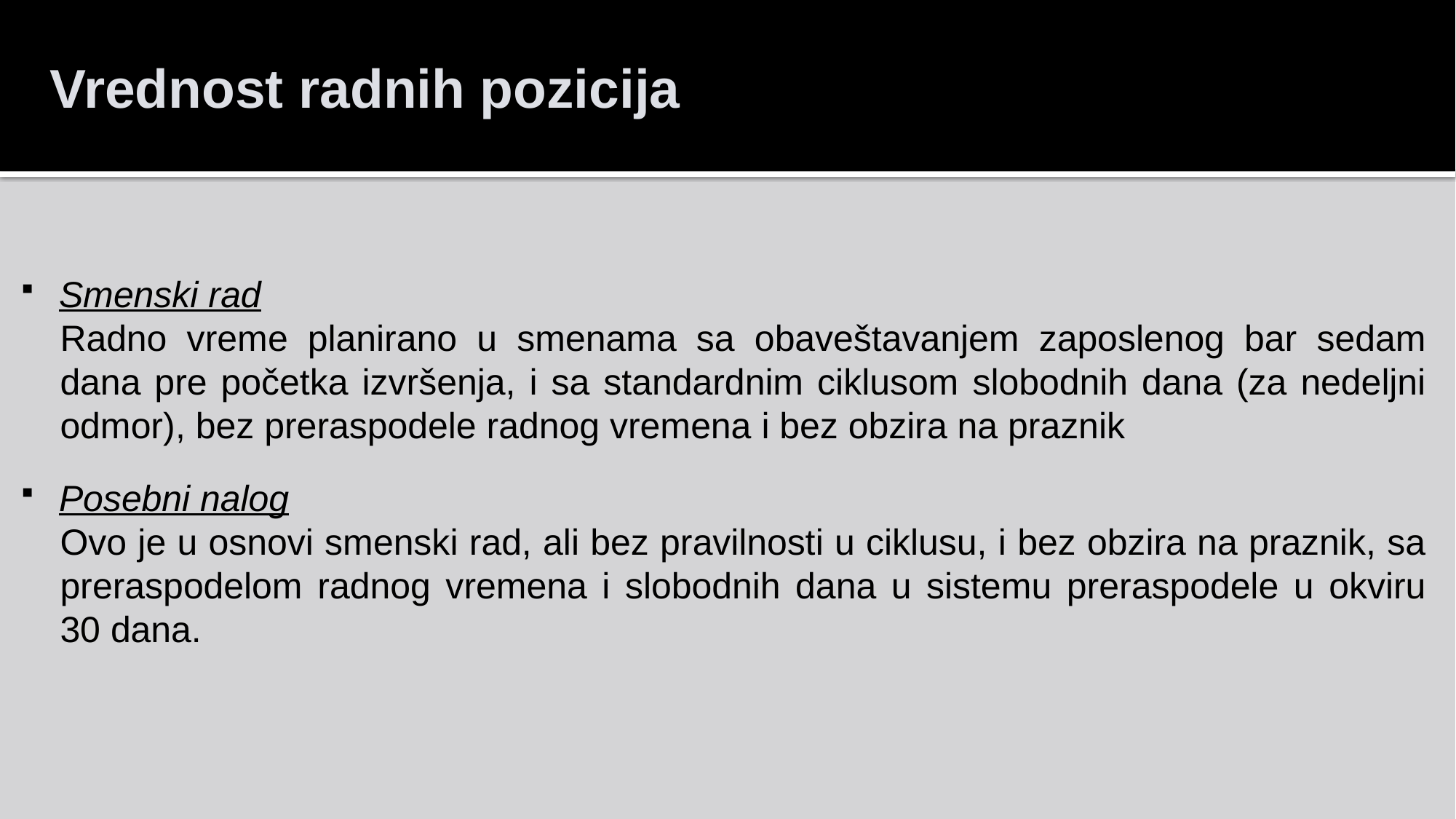

Vrednost radnih pozicija

Smenski rad
Radno vreme planirano u smenama sa obaveštavanjem zaposlenog bar sedam dana pre početka izvršenja, i sa standardnim ciklusom slobodnih dana (za nedeljni odmor), bez preraspodele radnog vremena i bez obzira na praznik

Posebni nalog
Ovo je u osnovi smenski rad, ali bez pravilnosti u ciklusu, i bez obzira na praznik, sa preraspodelom radnog vremena i slobodnih dana u sistemu preraspodele u okviru 30 dana.